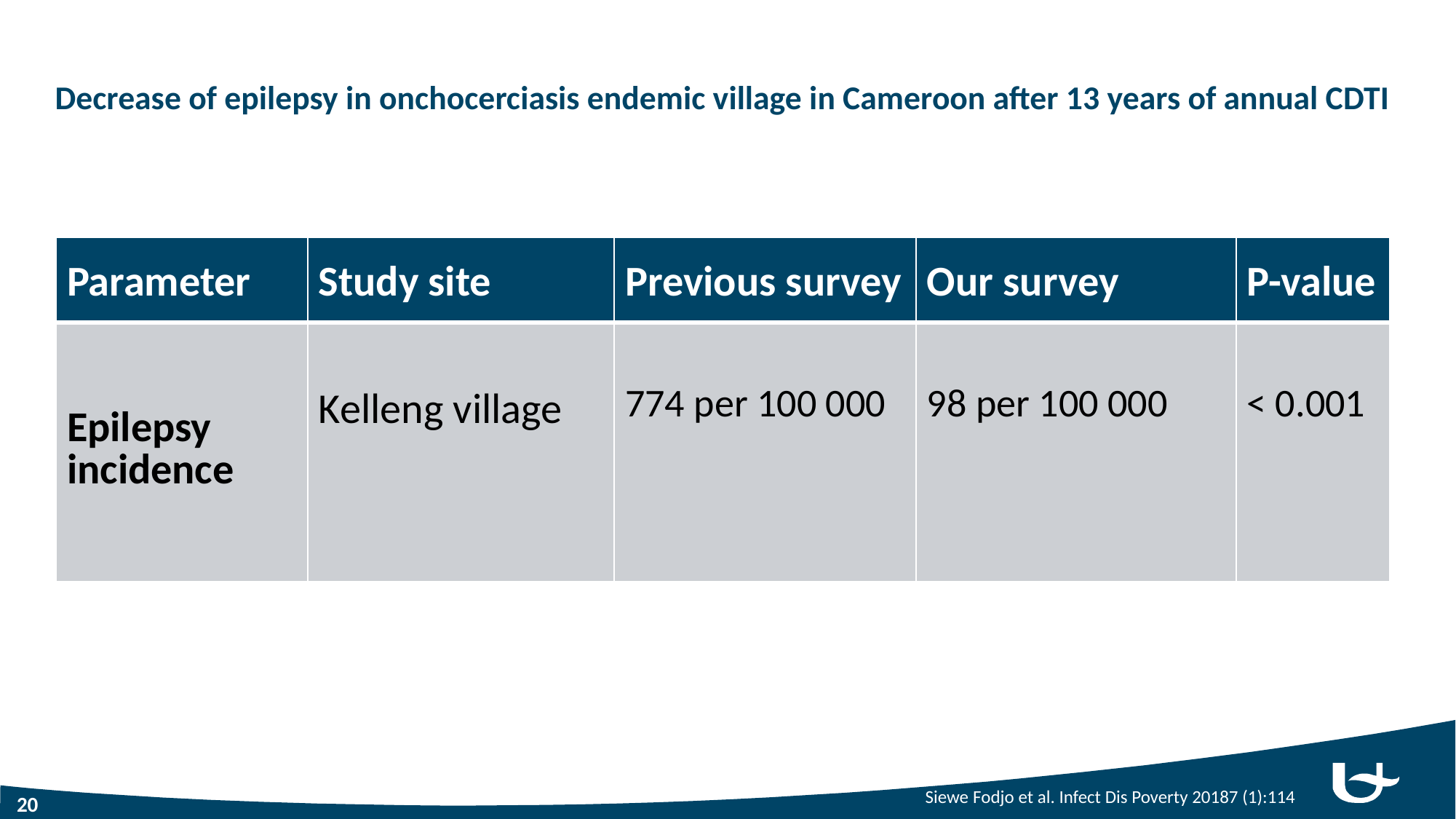

# Decrease of epilepsy in onchocerciasis endemic village in Cameroon after 13 years of annual CDTI
| Parameter | Study site | Previous survey | Our survey | P-value |
| --- | --- | --- | --- | --- |
| Epilepsy incidence | Kelleng village | 774 per 100 000 | 98 per 100 000 | < 0.001 |
                    Siewe Fodjo et al. Infect Dis Poverty 20187 (1):114
20